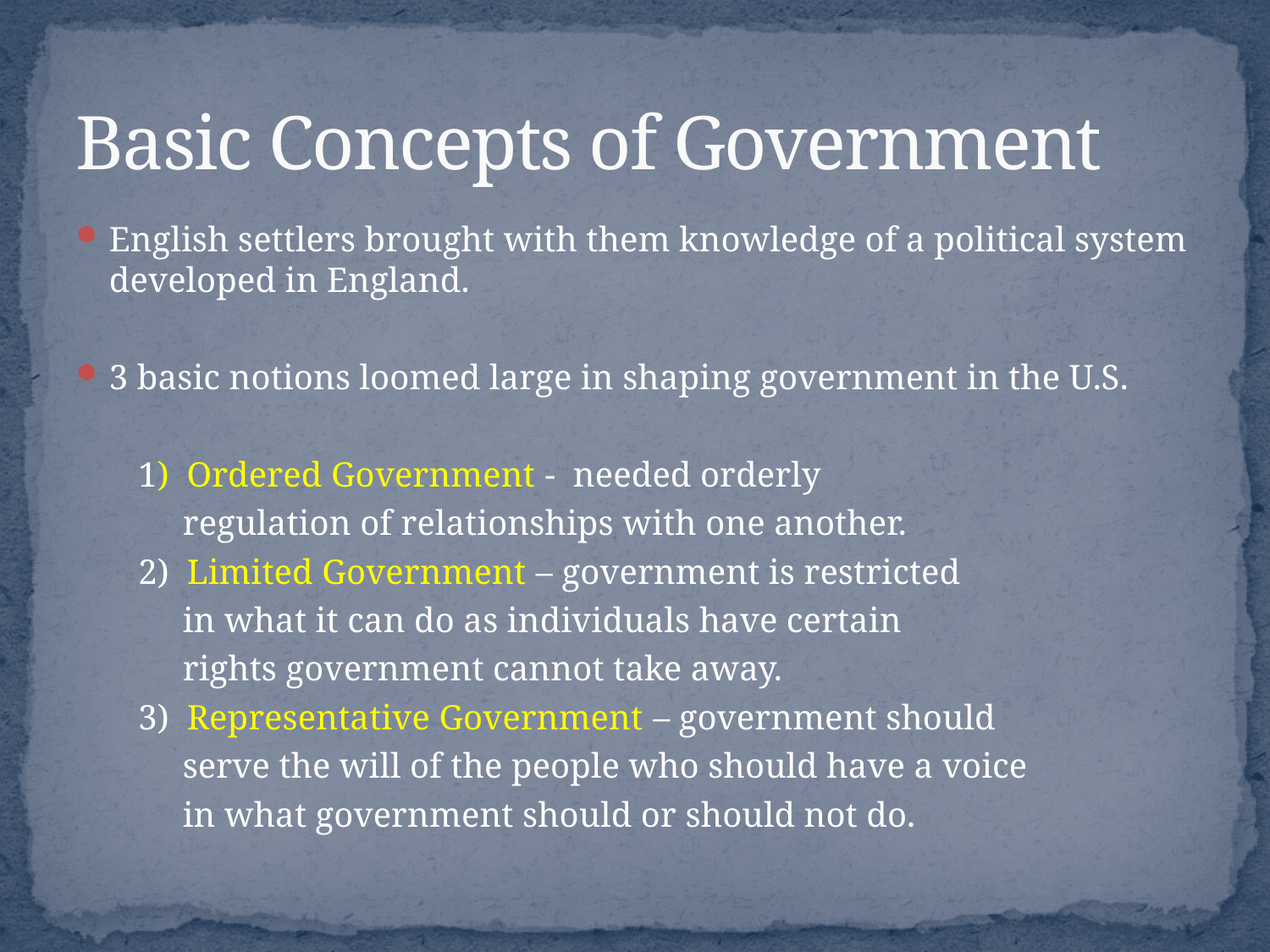

# Basic Concepts of Government
English settlers brought with them knowledge of a political system developed in England.

3 basic notions loomed large in shaping government in the U.S.

       1)  Ordered Government -  needed orderly
            regulation of relationships with one another.
       2)  Limited Government – government is restricted
            in what it can do as individuals have certain
            rights government cannot take away.
       3)  Representative Government – government should
            serve the will of the people who should have a voice
            in what government should or should not do.